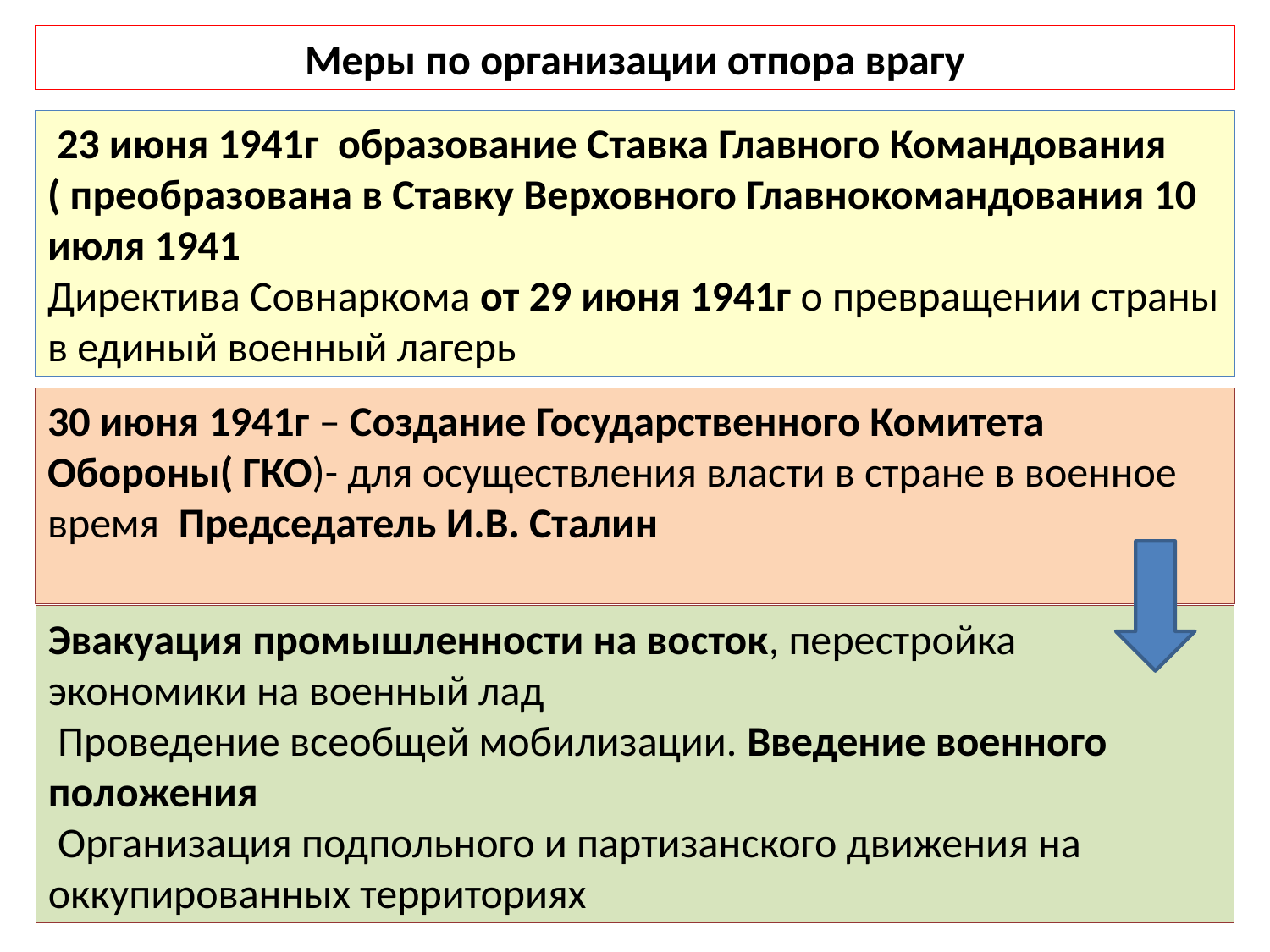

Меры по организации отпора врагу
 23 июня 1941г  образование Ставка Главного Командования ( преобразована в Ставку Верховного Главнокомандования 10 июля 1941
Директива Совнаркома от 29 июня 1941г о превращении страны в единый военный лагерь
30 июня 1941г – Создание Государственного Комитета Обороны( ГКО)- для осуществления власти в стране в военное время  Председатель И.В. Сталин

Эвакуация промышленности на восток, перестройка экономики на военный лад
 Проведение всеобщей мобилизации. Введение военного положения
 Организация подпольного и партизанского движения на оккупированных территориях